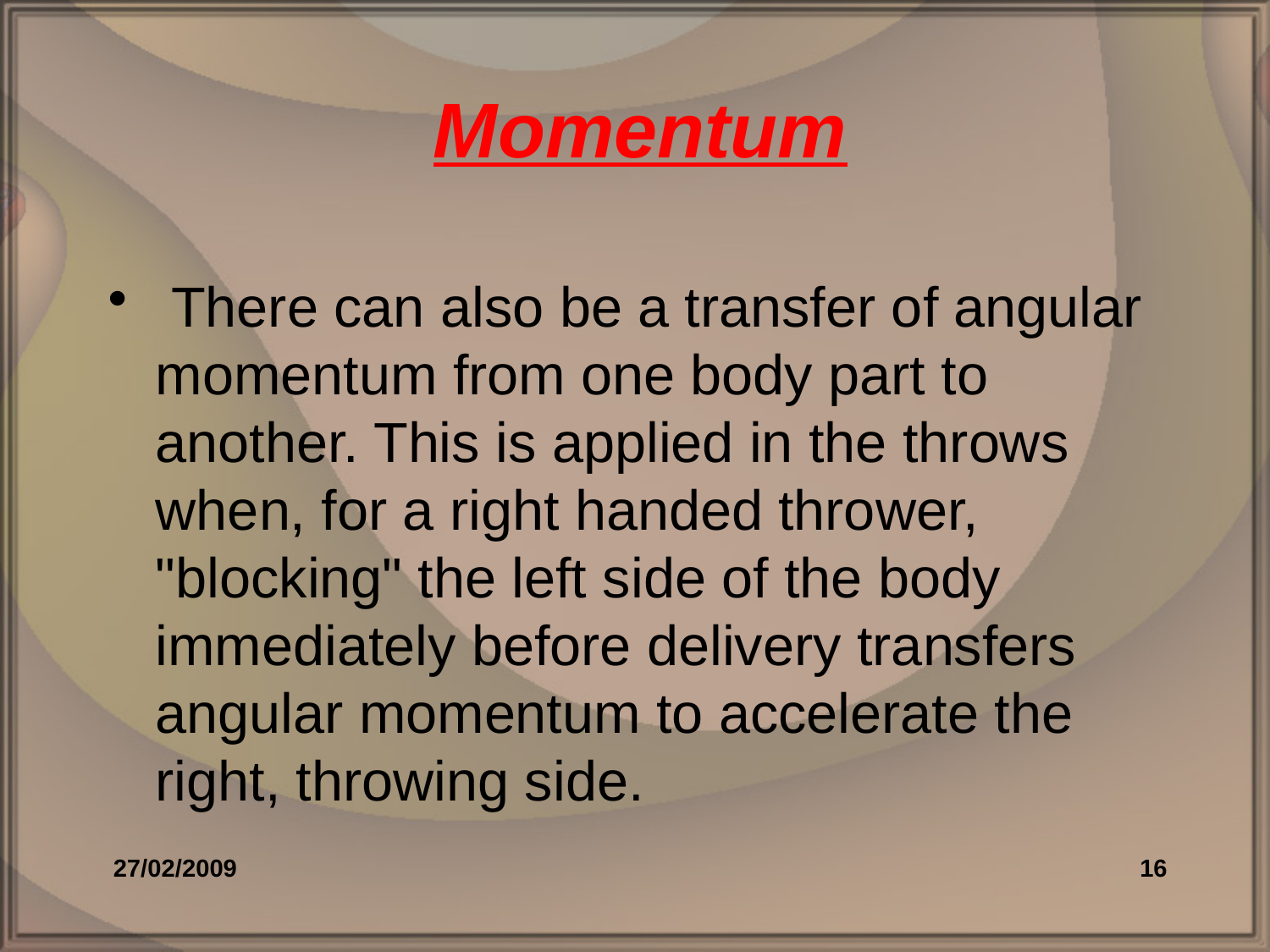

# Momentum
 There can also be a transfer of angular momentum from one body part to another. This is applied in the throws when, for a right handed thrower, "blocking" the left side of the body
immediately before delivery transfers angular momentum to accelerate the right, throwing side.
27/02/2009
16